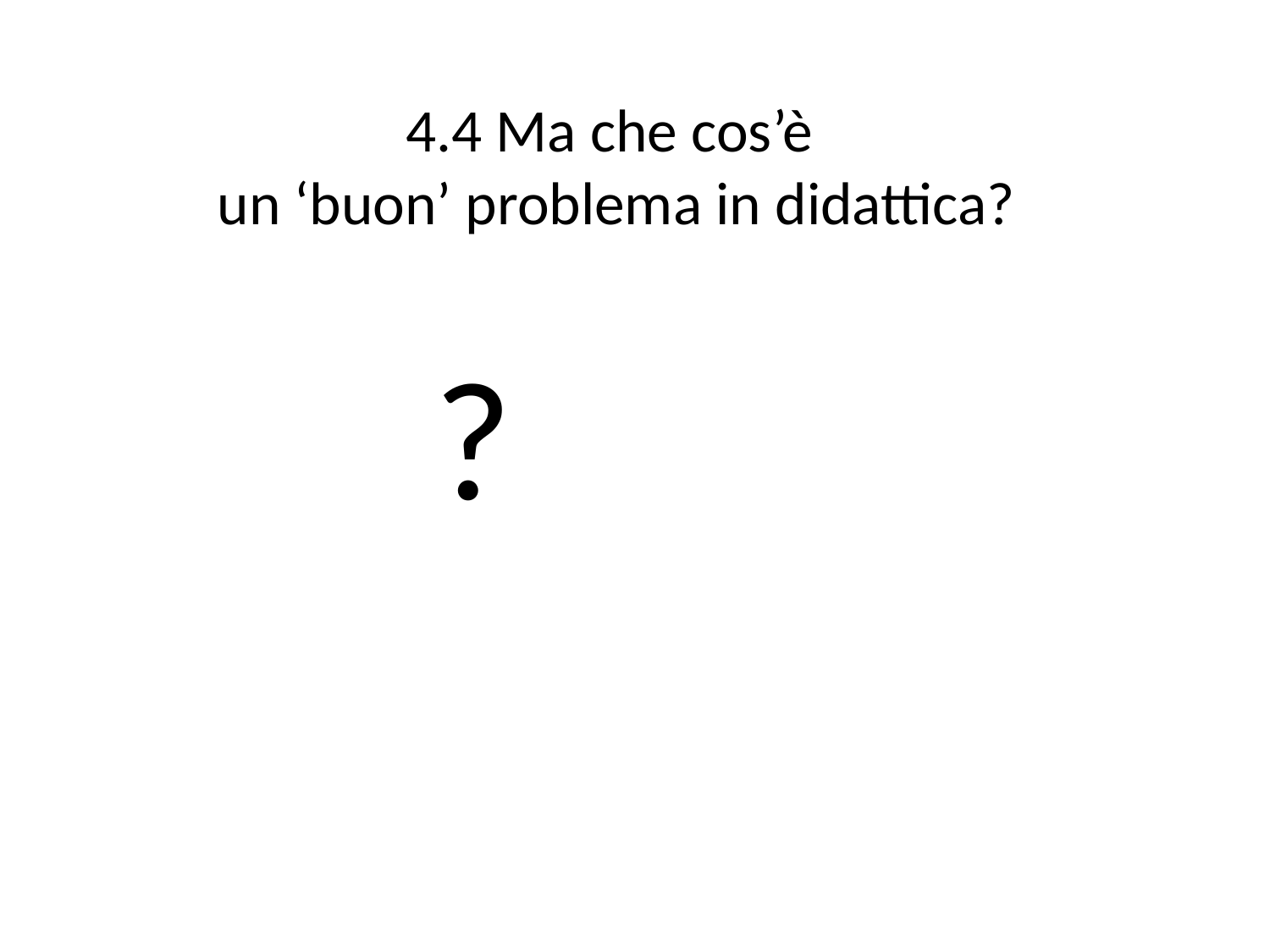

# 4.4 Ma che cos’è un ‘buon’ problema in didattica?

          ?